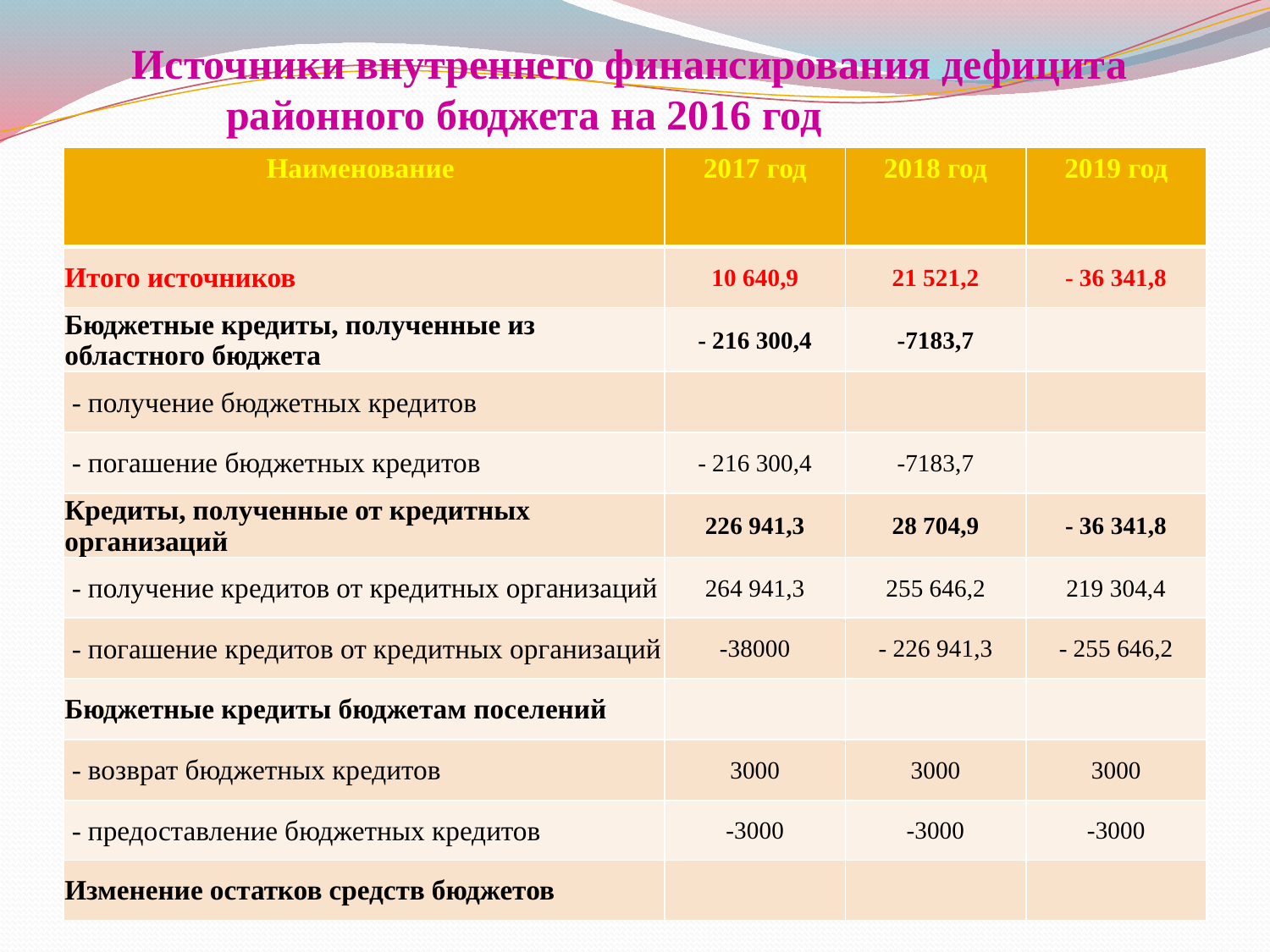

# Источники внутреннего финансирования дефицита районного бюджета на 2016 год
| Наименование | 2017 год | 2018 год | 2019 год |
| --- | --- | --- | --- |
| Итого источников | 10 640,9 | 21 521,2 | - 36 341,8 |
| Бюджетные кредиты, полученные из областного бюджета | - 216 300,4 | -7183,7 |  |
| - получение бюджетных кредитов |  |  |  |
| - погашение бюджетных кредитов | - 216 300,4 | -7183,7 |  |
| Кредиты, полученные от кредитных организаций | 226 941,3 | 28 704,9 | - 36 341,8 |
| - получение кредитов от кредитных организаций | 264 941,3 | 255 646,2 | 219 304,4 |
| - погашение кредитов от кредитных организаций | -38000 | - 226 941,3 | - 255 646,2 |
| Бюджетные кредиты бюджетам поселений |  |  |  |
| - возврат бюджетных кредитов | 3000 | 3000 | 3000 |
| - предоставление бюджетных кредитов | -3000 | -3000 | -3000 |
| Изменение остатков средств бюджетов |  |  |  |